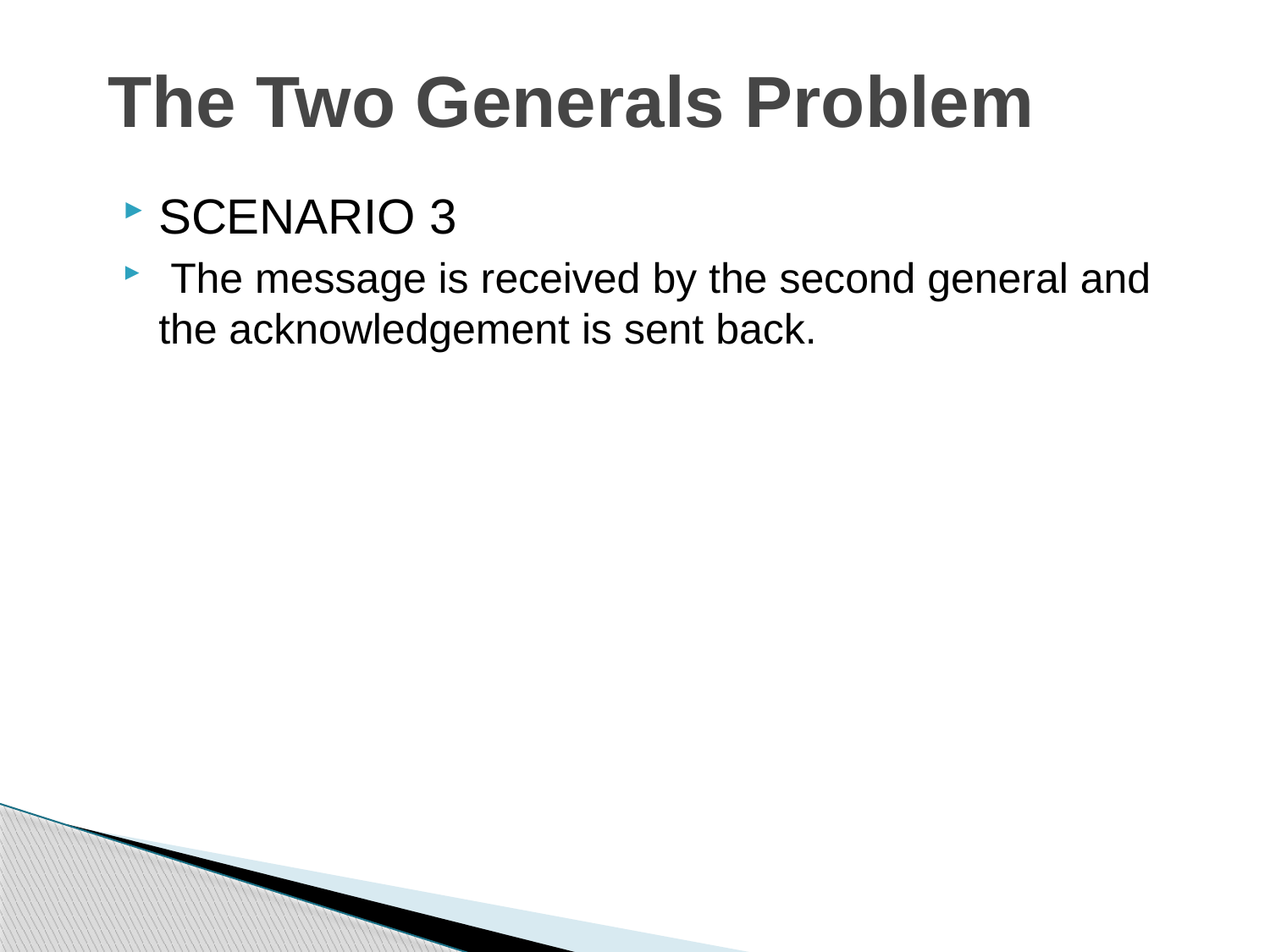

# The Two Generals Problem
SCENARIO 3
 The message is received by the second general and the acknowledgement is sent back.